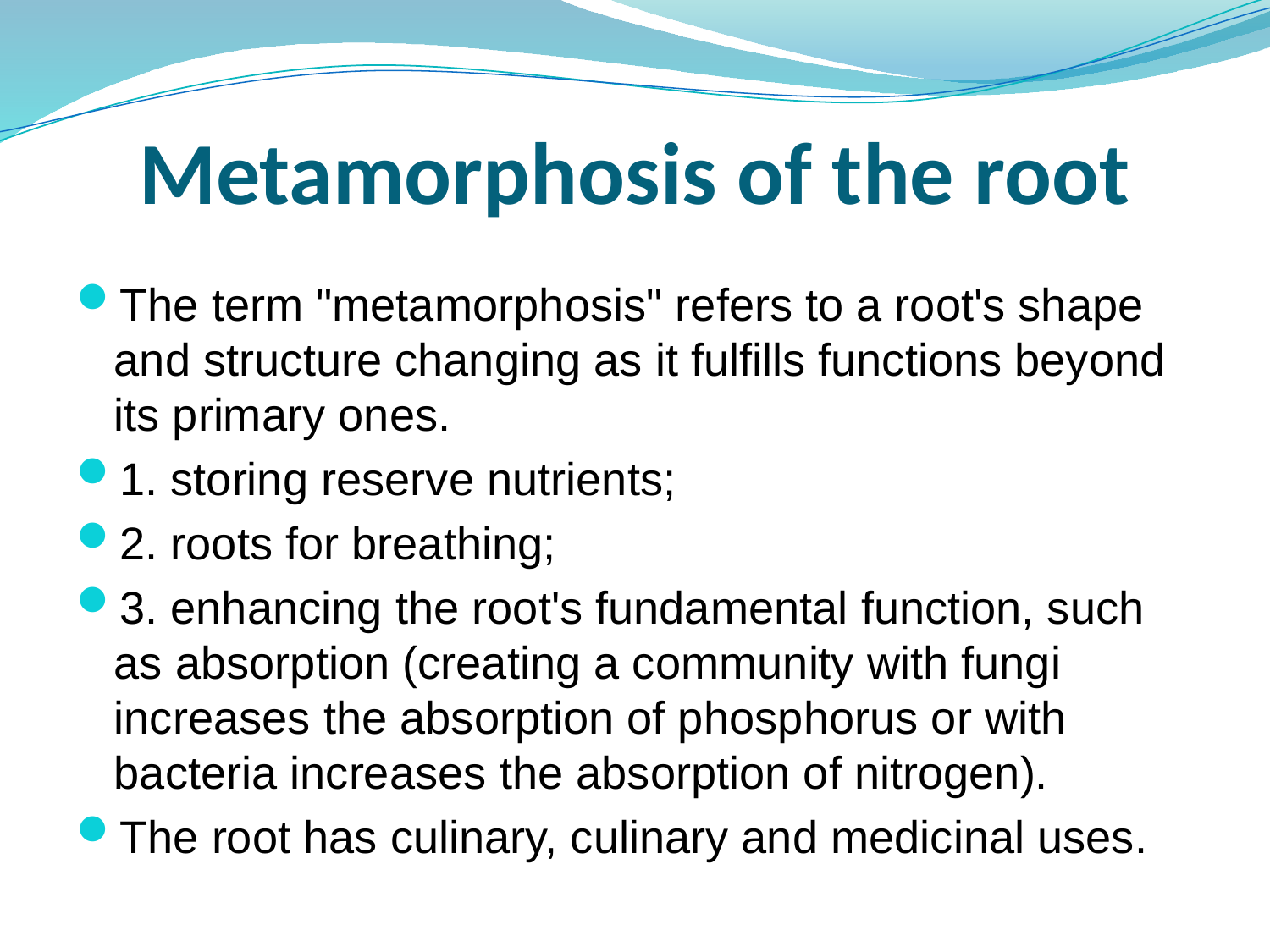

# Metamorphosis of the root
The term "metamorphosis" refers to a root's shape and structure changing as it fulfills functions beyond its primary ones.
1. storing reserve nutrients;
2. roots for breathing;
3. enhancing the root's fundamental function, such as absorption (creating a community with fungi increases the absorption of phosphorus or with bacteria increases the absorption of nitrogen).
The root has culinary, culinary and medicinal uses.